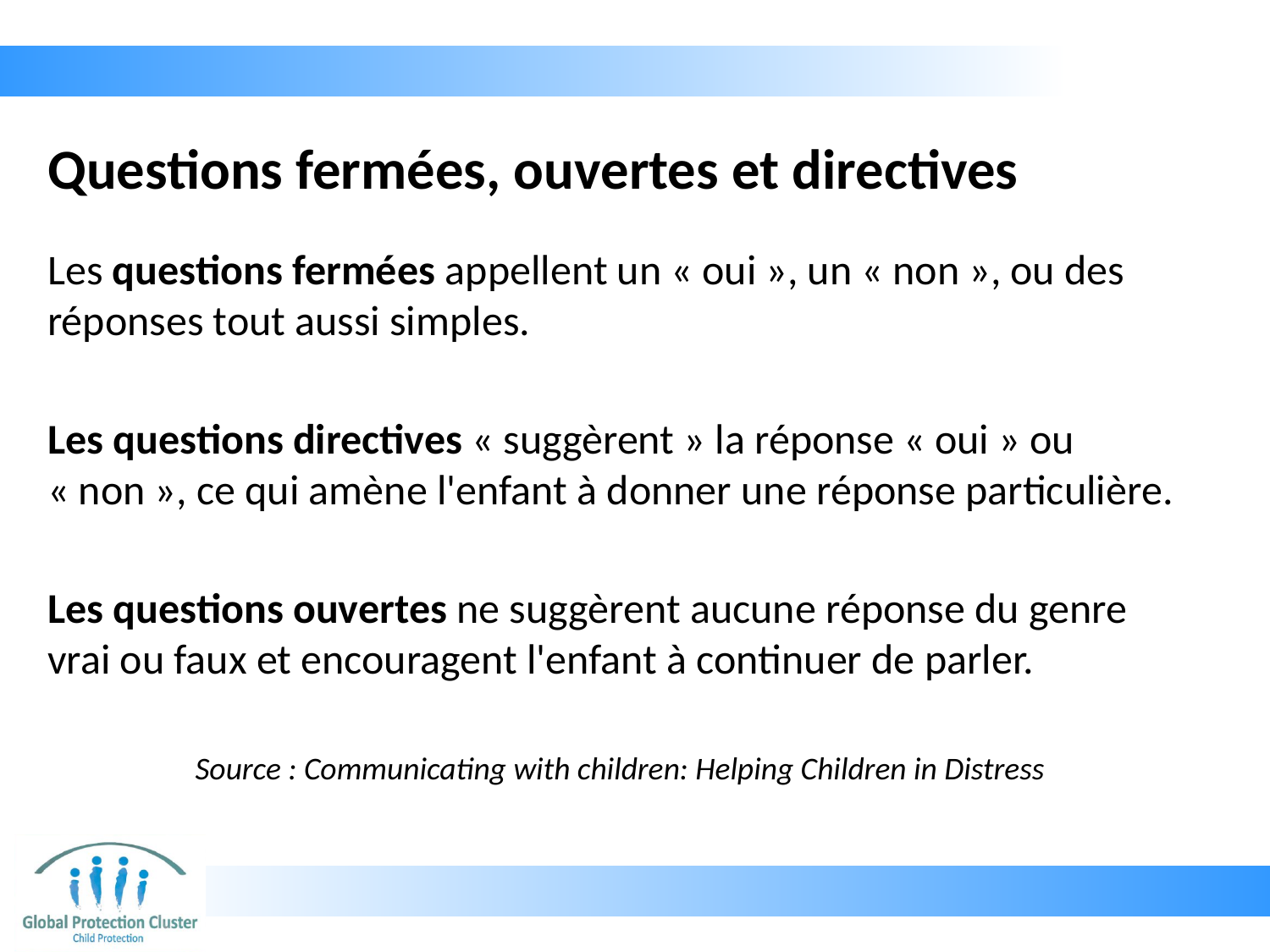

# Questions fermées, ouvertes et directives
Les questions fermées appellent un « oui », un « non », ou des réponses tout aussi simples.

Les questions directives « suggèrent » la réponse « oui » ou « non », ce qui amène l'enfant à donner une réponse particulière.

Les questions ouvertes ne suggèrent aucune réponse du genre vrai ou faux et encouragent l'enfant à continuer de parler.

Source : Communicating with children: Helping Children in Distress